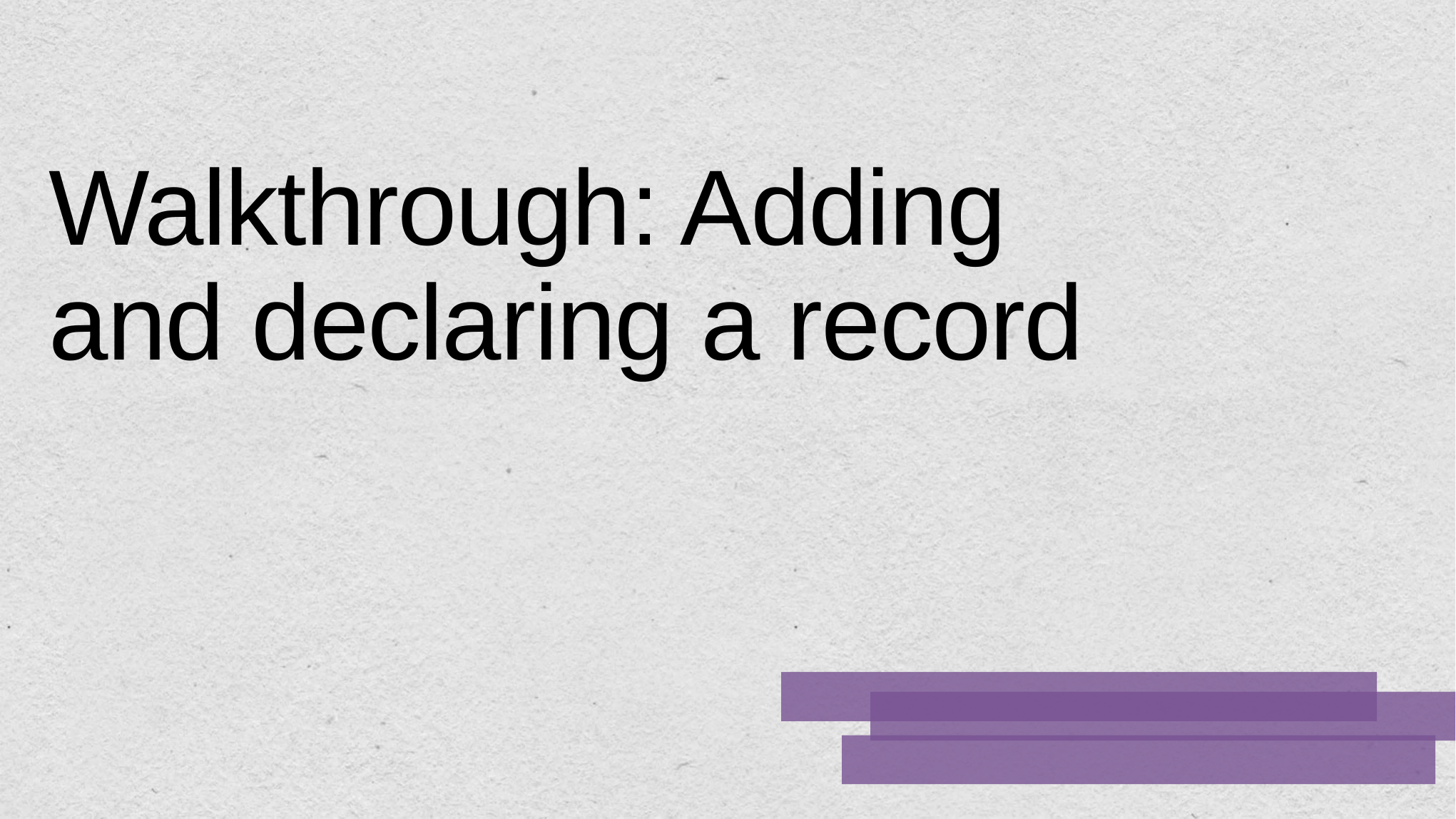

# Walkthrough: Adding and declaring a record